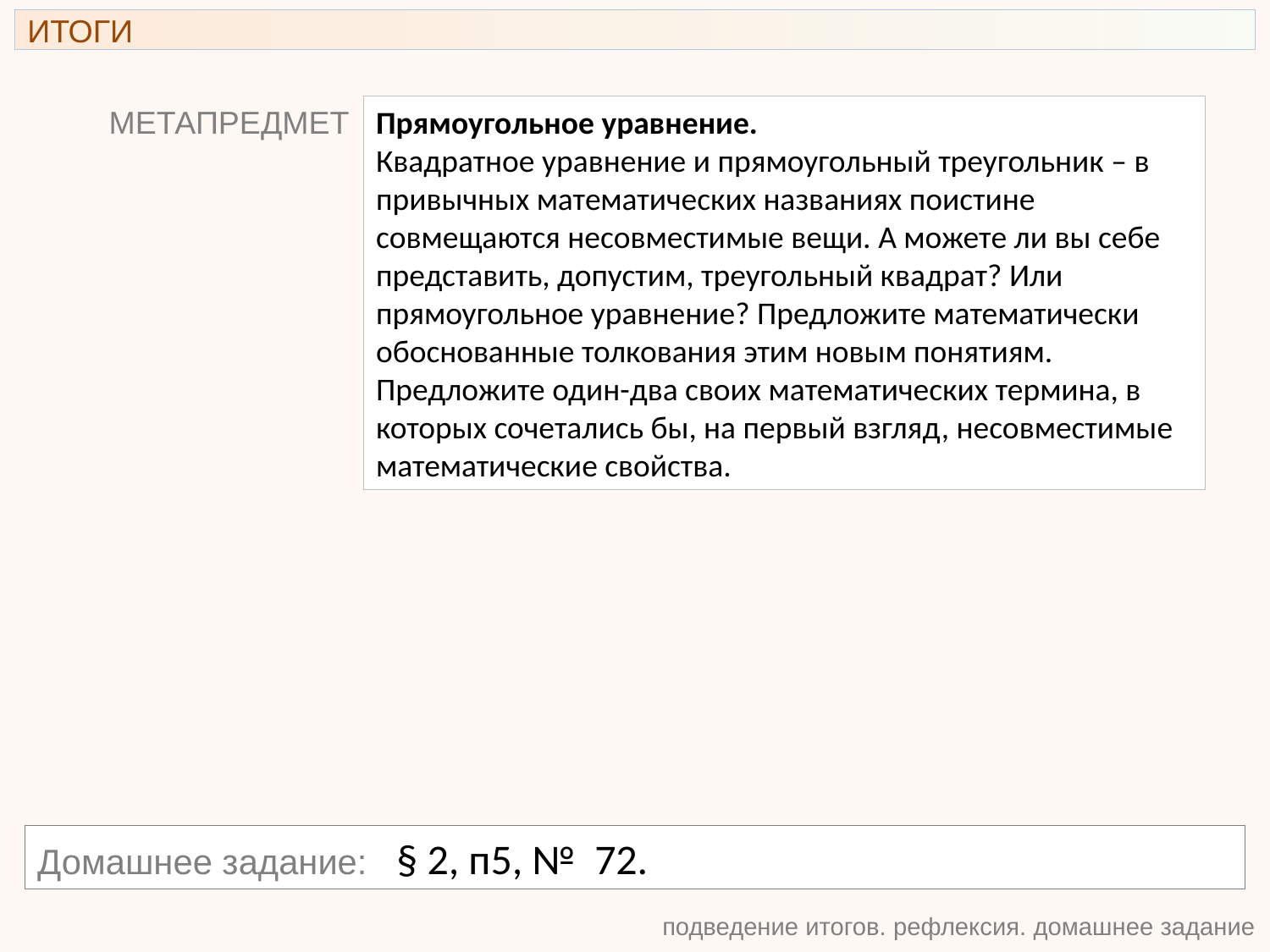

ИТОГИ
МЕТАПРЕДМЕТ
Прямоугольное уравнение.
Квадратное уравнение и прямоугольный треугольник – в привычных математических названиях поистине совмещаются несовместимые вещи. А можете ли вы себе представить, допустим, треугольный квадрат? Или прямоугольное уравнение? Предложите математически обоснованные толкования этим новым понятиям. Предложите один-два своих математических термина, в которых сочетались бы, на первый взгляд, несовместимые математические свойства.
Домашнее задание:   § 2, п5, №  72.
подведение итогов. рефлексия. домашнее задание